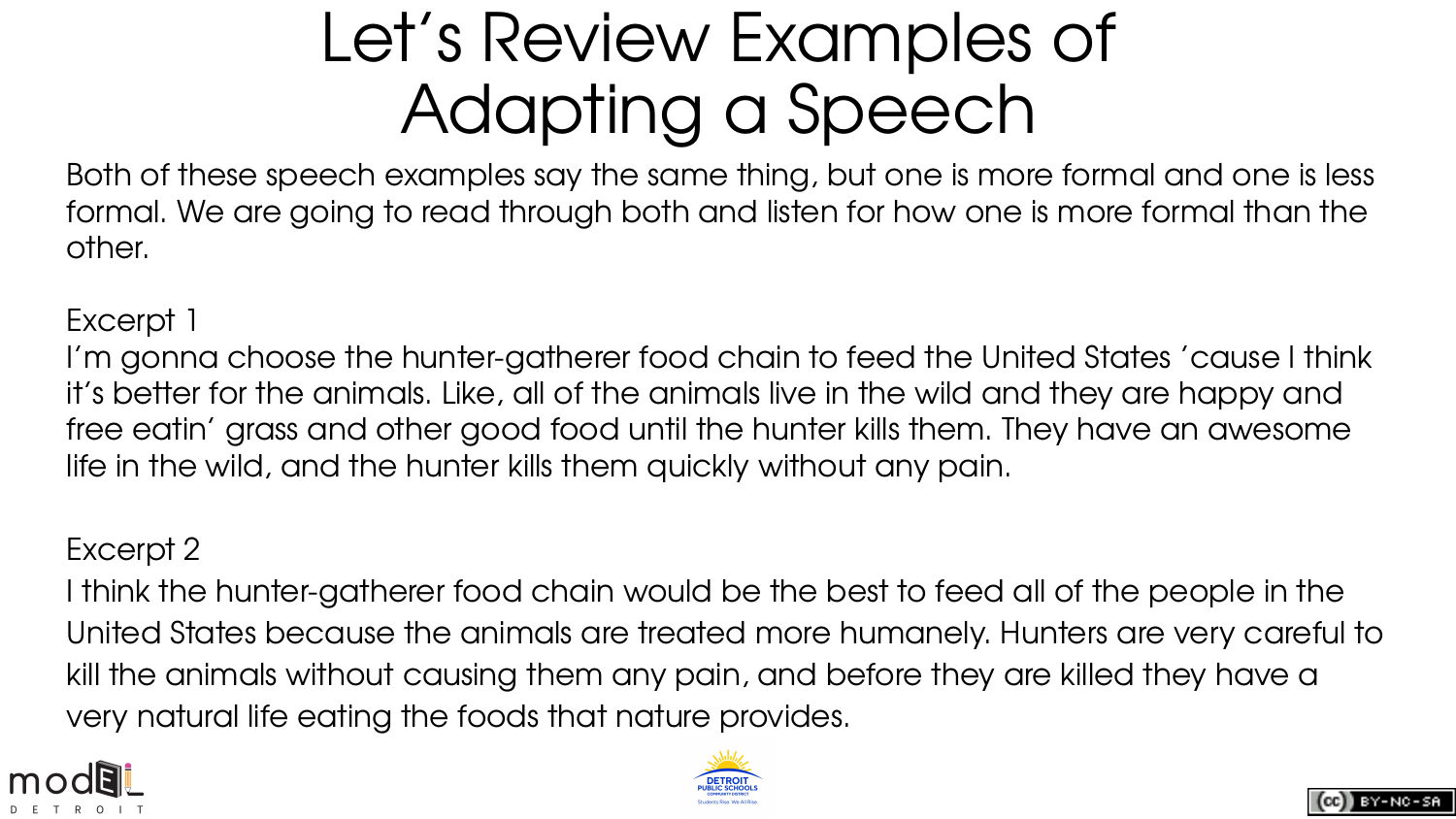

# Let’s Review Examples of
Adapting a Speech
Both of these speech examples say the same thing, but one is more formal and one is less formal. We are going to read through both and listen for how one is more formal than the other.

Excerpt 1
I’m gonna choose the hunter-gatherer food chain to feed the United States ’cause I think it’s better for the animals. Like, all of the animals live in the wild and they are happy and free eatin’ grass and other good food until the hunter kills them. They have an awesome life in the wild, and the hunter kills them quickly without any pain.

Excerpt 2
I think the hunter-gatherer food chain would be the best to feed all of the people in the United States because the animals are treated more humanely. Hunters are very careful to kill the animals without causing them any pain, and before they are killed they have a very natural life eating the foods that nature provides.